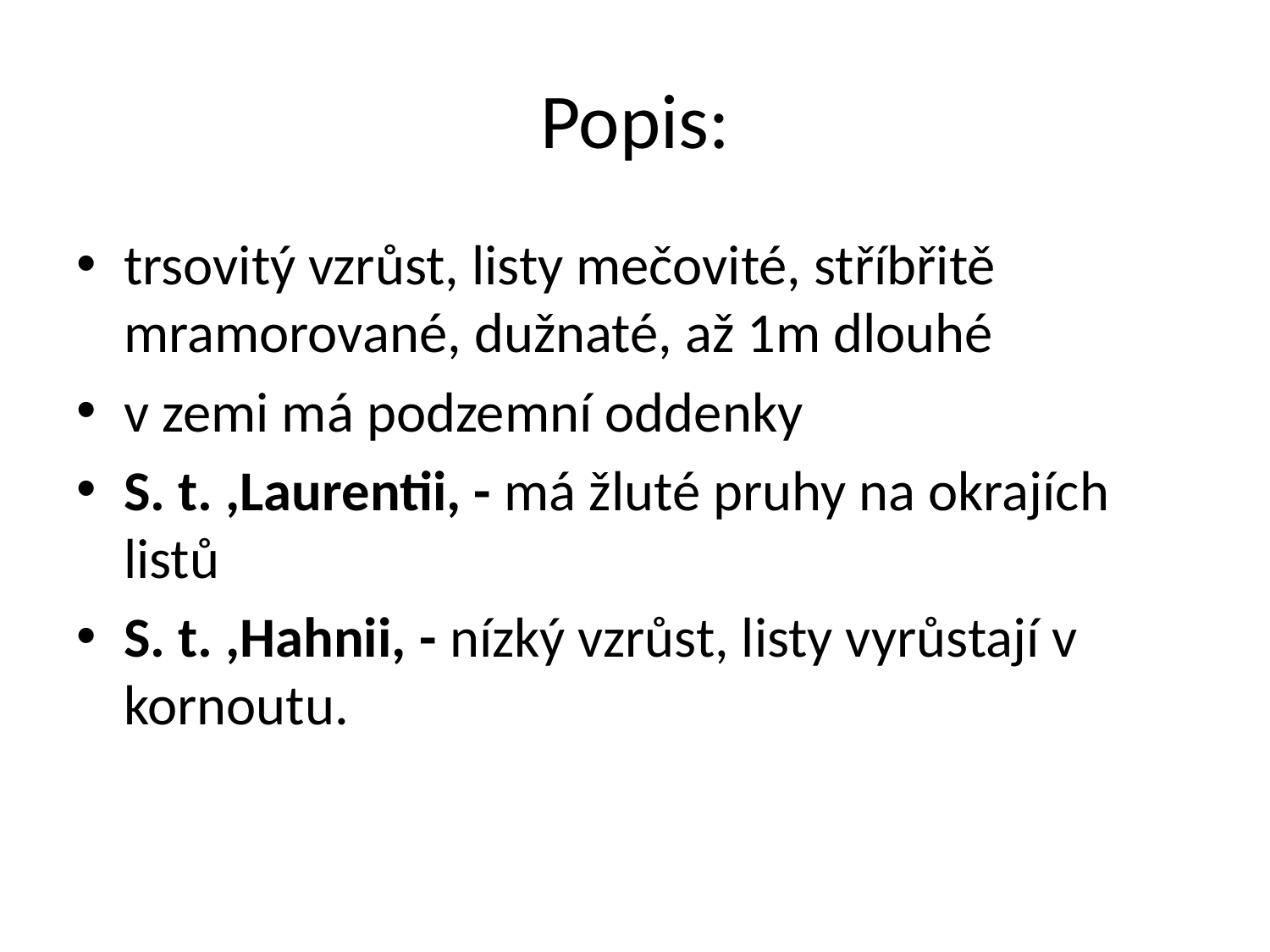

# Popis:
trsovitý vzrůst, listy mečovité, stříbřitě mramorované, dužnaté, až 1m dlouhé
v zemi má podzemní oddenky
S. t. ,Laurentii, - má žluté pruhy na okrajích listů
S. t. ,Hahnii, - nízký vzrůst, listy vyrůstají v kornoutu.